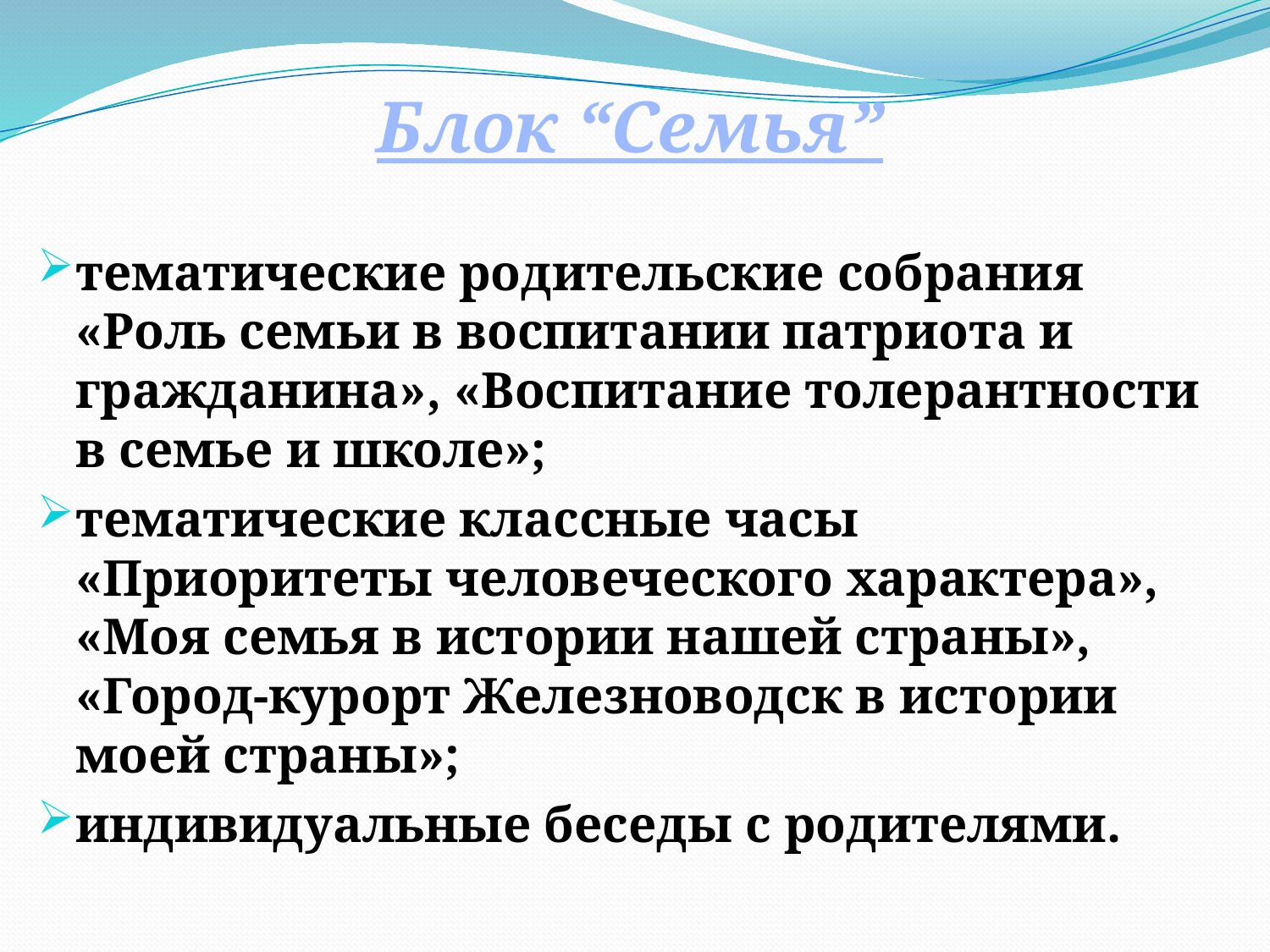

Блок “Семья”

тематические родительские собрания «Роль семьи в воспитании патриота и гражданина», «Воспитание толерантности в семье и школе»;
тематические классные часы «Приоритеты человеческого характера», «Моя семья в истории нашей страны», «Город-курорт Железноводск в истории моей страны»;
индивидуальные беседы с родителями.

#